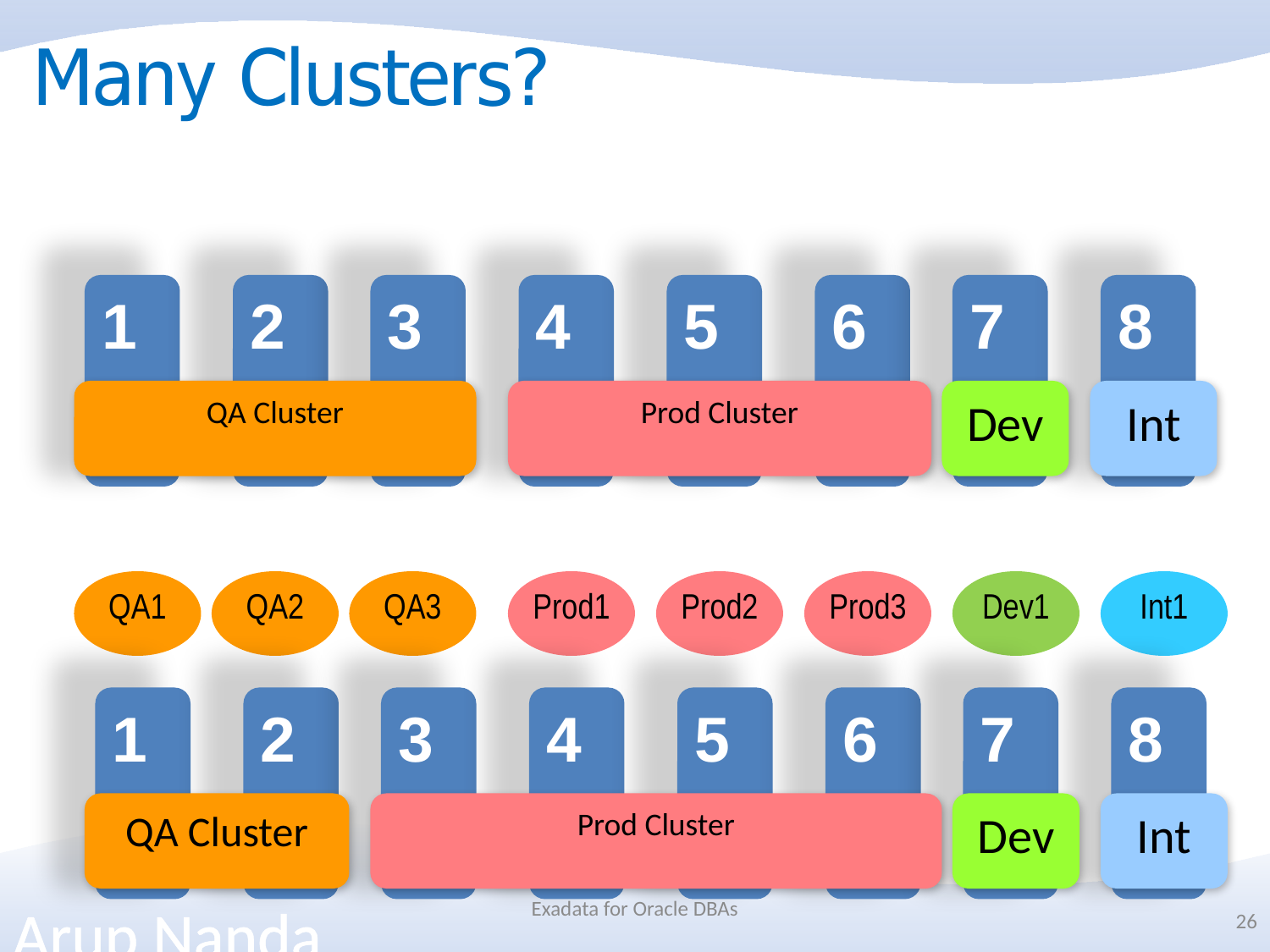

# Many Clusters?
1
2
3
4
5
6
7
8
QA Cluster
Prod Cluster
Dev
Int
QA1
QA2
QA3
Prod1
Prod2
Prod3
Dev1
Int1
1
2
3
4
5
6
7
8
QA Cluster
Prod Cluster
Dev
Int
Exadata for Oracle DBAs
26